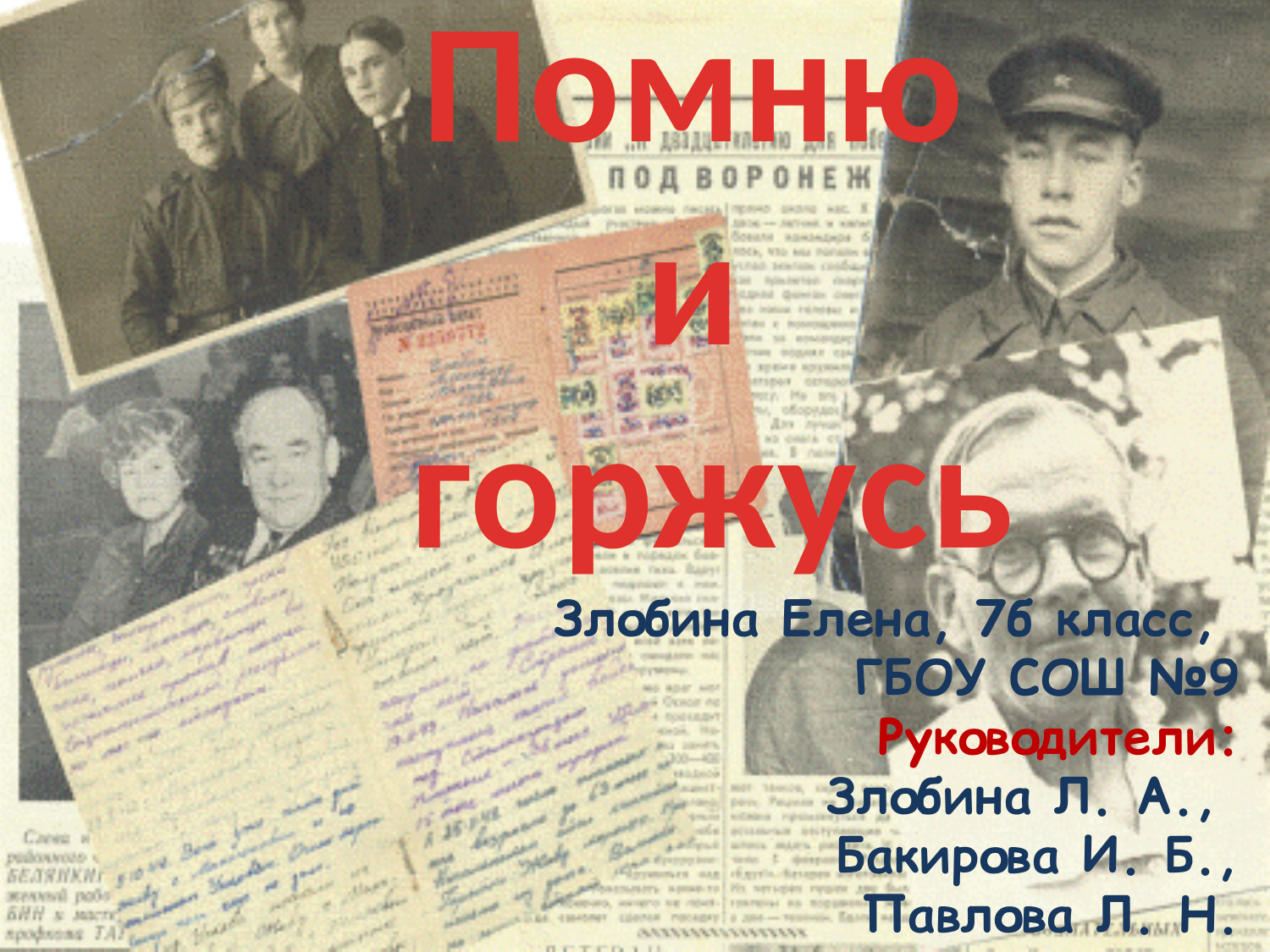

Помню
и
горжусь
Злобина Елена, 7б класс,
ГБОУ СОШ №9
Руководители:
Злобина Л. А.,
Бакирова И. Б.,
Павлова Л. Н.